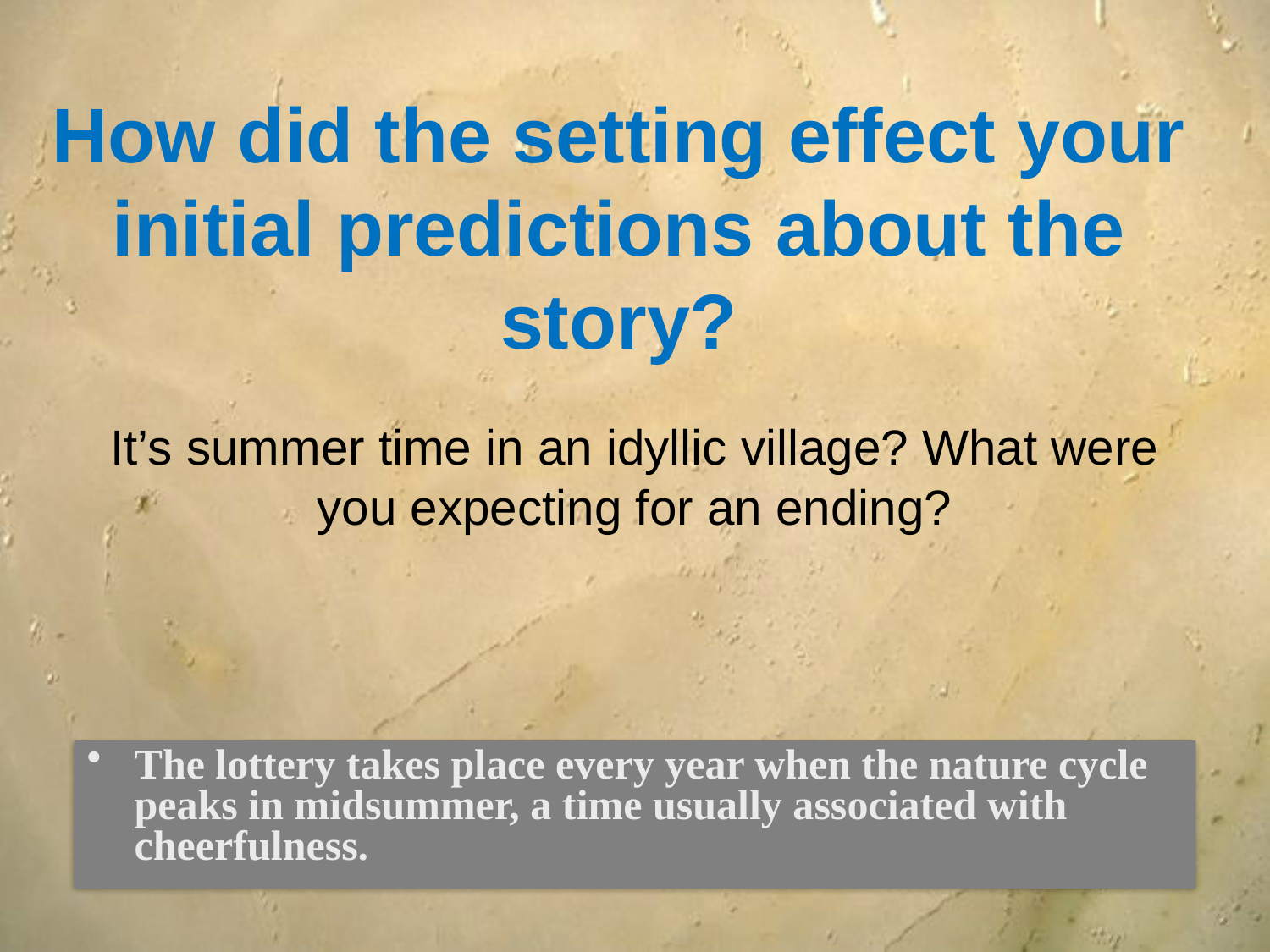

# How did the setting effect your initial predictions about the story?
It’s summer time in an idyllic village? What were you expecting for an ending?
The lottery takes place every year when the nature cycle peaks in midsummer, a time usually associated with cheerfulness.